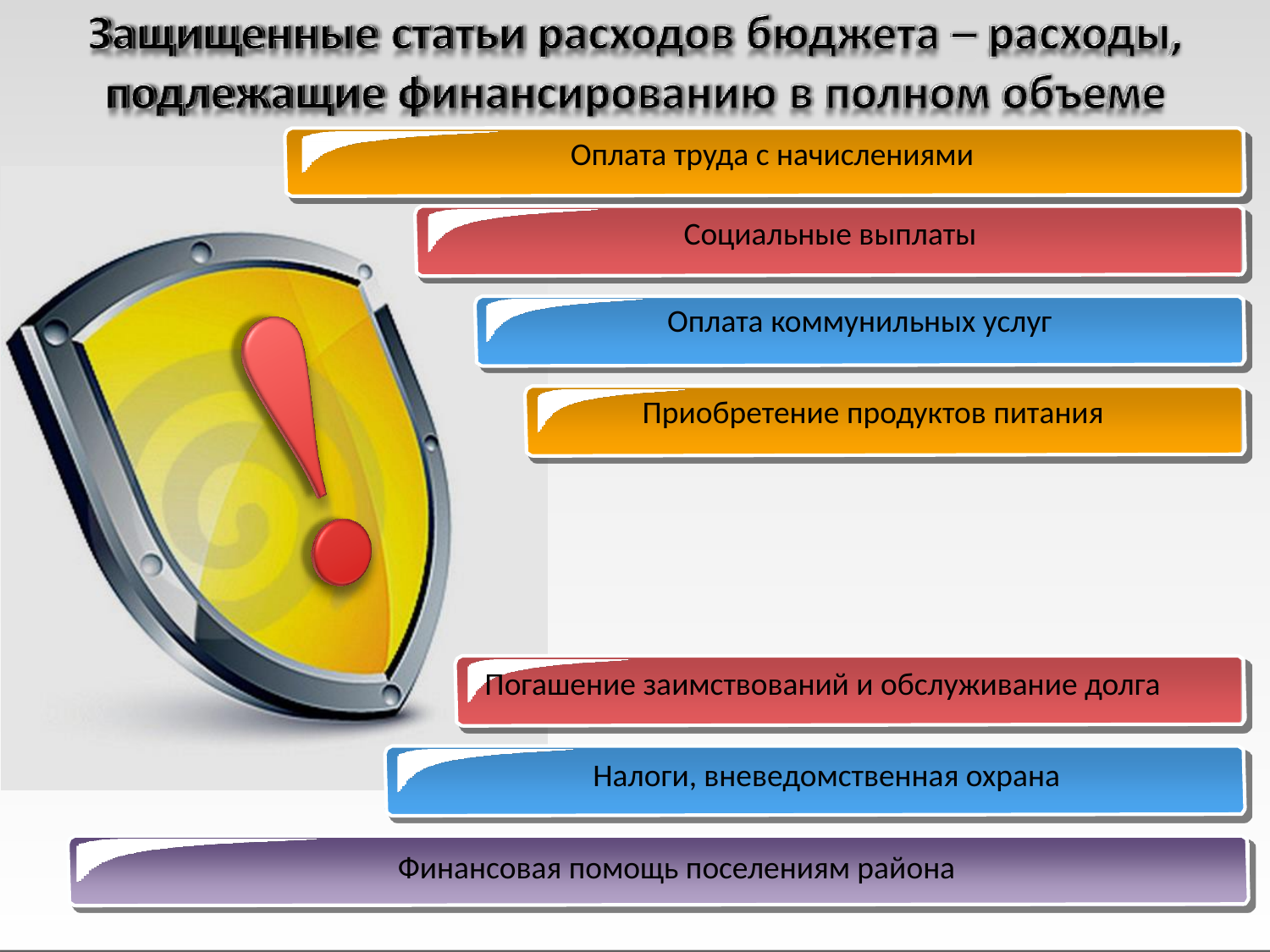

Оплата труда с начислениями

Социальные выплаты

Оплата коммунильных услуг

Приобретение продуктов питания

Погашение заимствований и обслуживание долга

Налоги, вневедомственная охрана

Финансовая помощь поселениям района